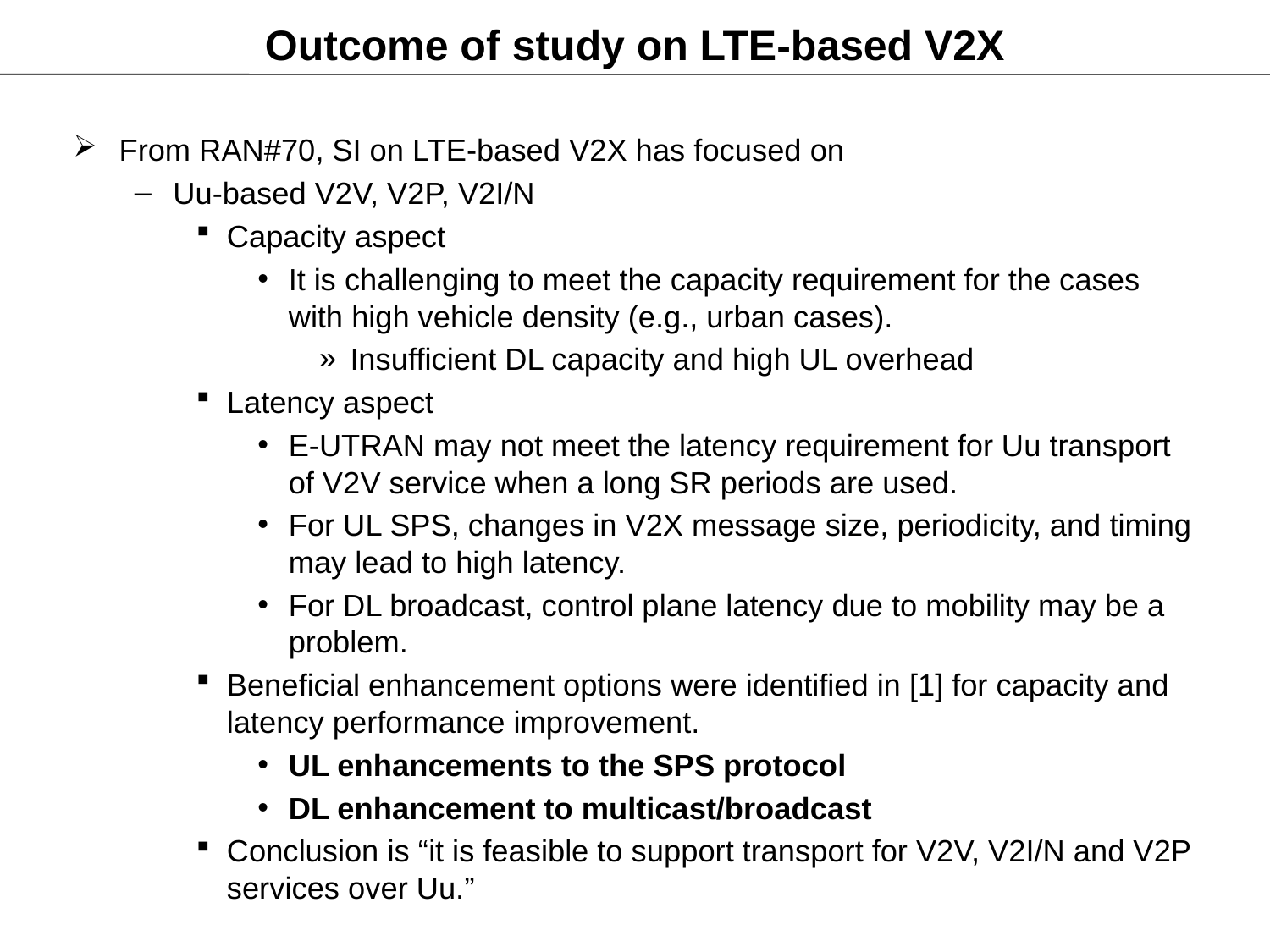

# Outcome of study on LTE-based V2X
From RAN#70, SI on LTE-based V2X has focused on
Uu-based V2V, V2P, V2I/N
Capacity aspect
It is challenging to meet the capacity requirement for the cases with high vehicle density (e.g., urban cases).
Insufficient DL capacity and high UL overhead
Latency aspect
E-UTRAN may not meet the latency requirement for Uu transport of V2V service when a long SR periods are used.
For UL SPS, changes in V2X message size, periodicity, and timing may lead to high latency.
For DL broadcast, control plane latency due to mobility may be a problem.
Beneficial enhancement options were identified in [1] for capacity and latency performance improvement.
UL enhancements to the SPS protocol
DL enhancement to multicast/broadcast
Conclusion is “it is feasible to support transport for V2V, V2I/N and V2P services over Uu.”